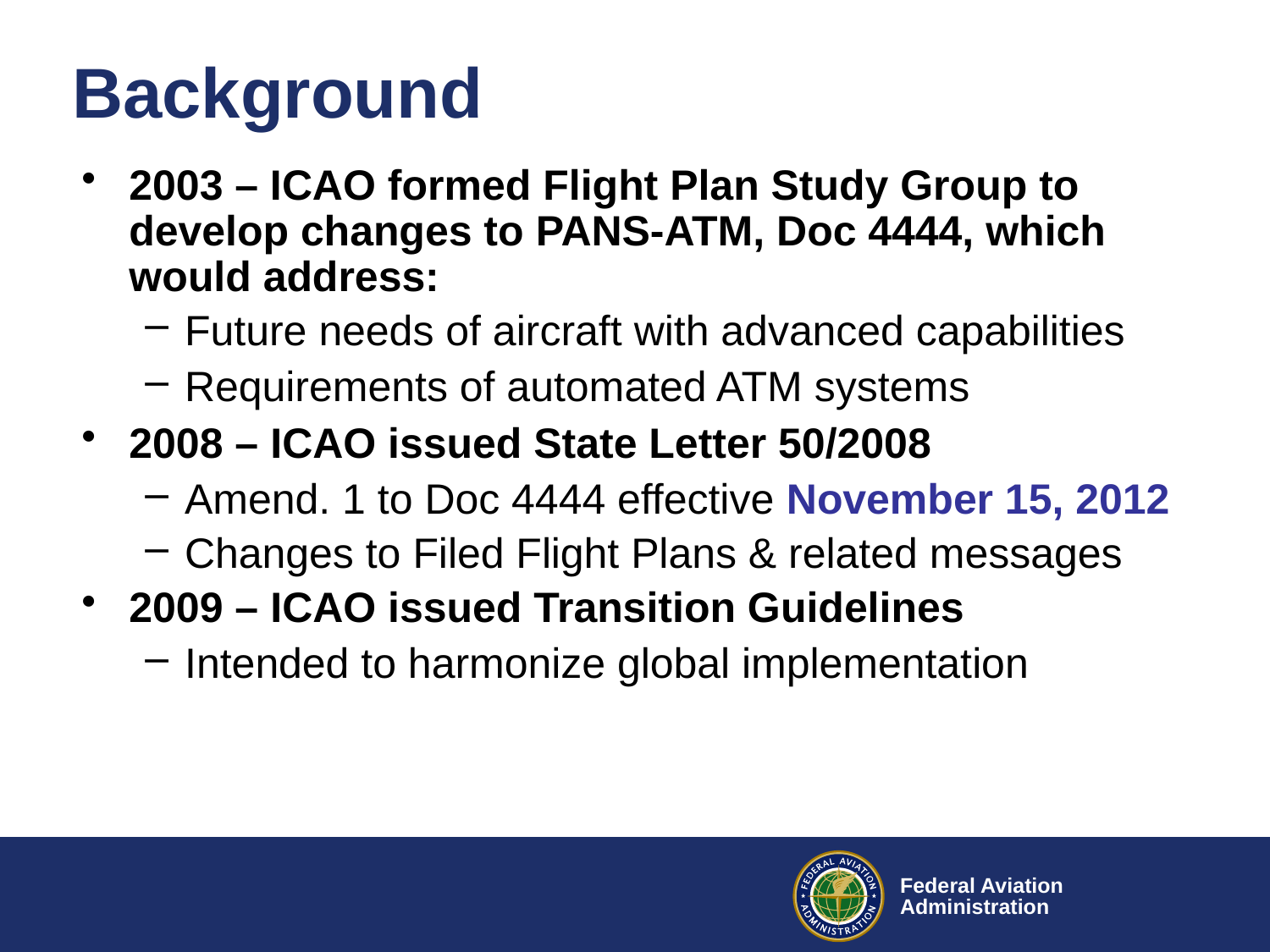

# Background
2003 – ICAO formed Flight Plan Study Group to develop changes to PANS-ATM, Doc 4444, which would address:
Future needs of aircraft with advanced capabilities
Requirements of automated ATM systems
2008 – ICAO issued State Letter 50/2008
Amend. 1 to Doc 4444 effective November 15, 2012
Changes to Filed Flight Plans & related messages
2009 – ICAO issued Transition Guidelines
Intended to harmonize global implementation